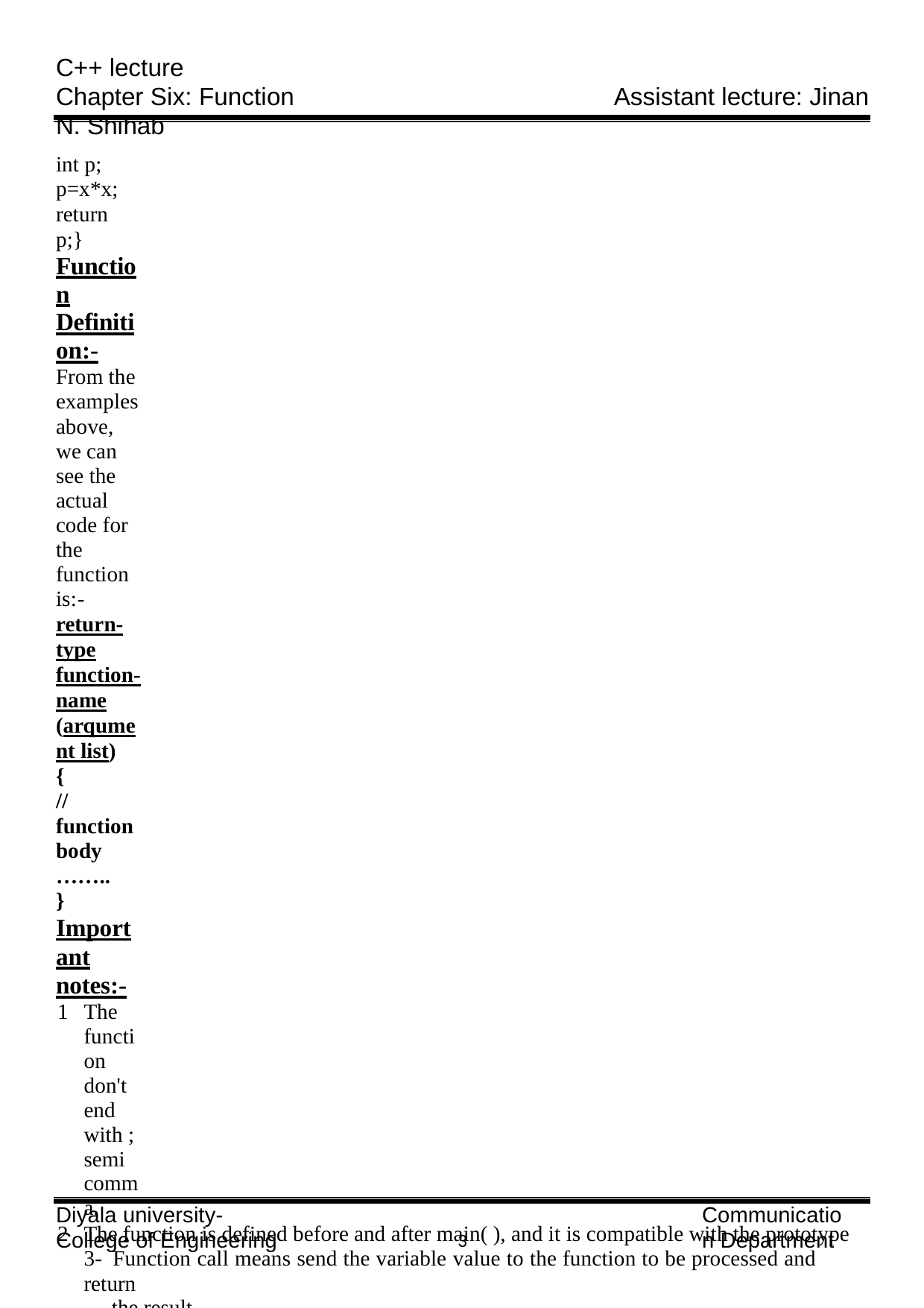

C++ lecture
Chapter Six: Function	Assistant lecture: Jinan N. Shihab

int p; p=x*x; return p;}
Function Definition:-
From the examples above, we can see the actual code for the function is:-
return-type function-name (arqument list)
{
// function body
……..
}
Important notes:-
The function don't end with ; semi comma.
The function is defined before and after main( ), and it is compatible with the prototype 3-  Function call means send the variable value to the function to be processed and return
the result.
All variables declared in function definitions are local variables, they are known only in the function in which they are defined.
Function cannot defined inside another function.
Passing Arguments functions:-
There are three ways in C++ to pass arguments to a function:- 1-  Call- by- value.
2-  Call- by- reference with reference arguments. 3-  Call- by-reference with pointer arguments.
-	Call- by- value:-
Ex:- W.P in C++ to test the maximum number between two number? Solution:-
#include<iostream.h>
int max (int ,int ) main( )
{
int m, n; do {
cin>> m>> n;
cout<< max (m,n) << endl;
} while (m!= 0);
}
int max (int x, int y)
{
if (x<y) return y; else return x;
}

Diyala university- College of Engineering
Communication Department

3